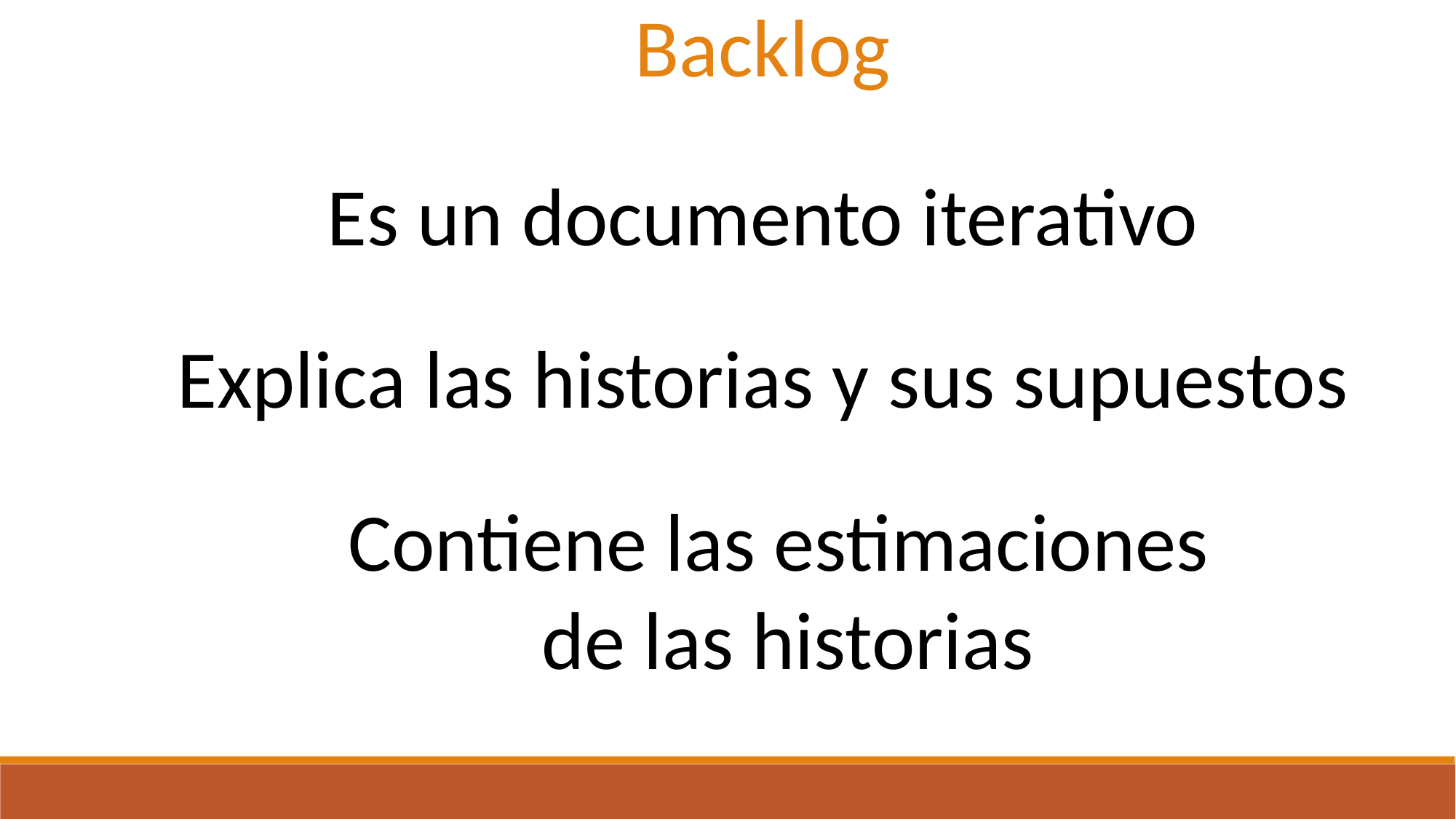

Backlog
Es un documento iterativo
Explica las historias y sus supuestos
Contiene las estimaciones
de las historias